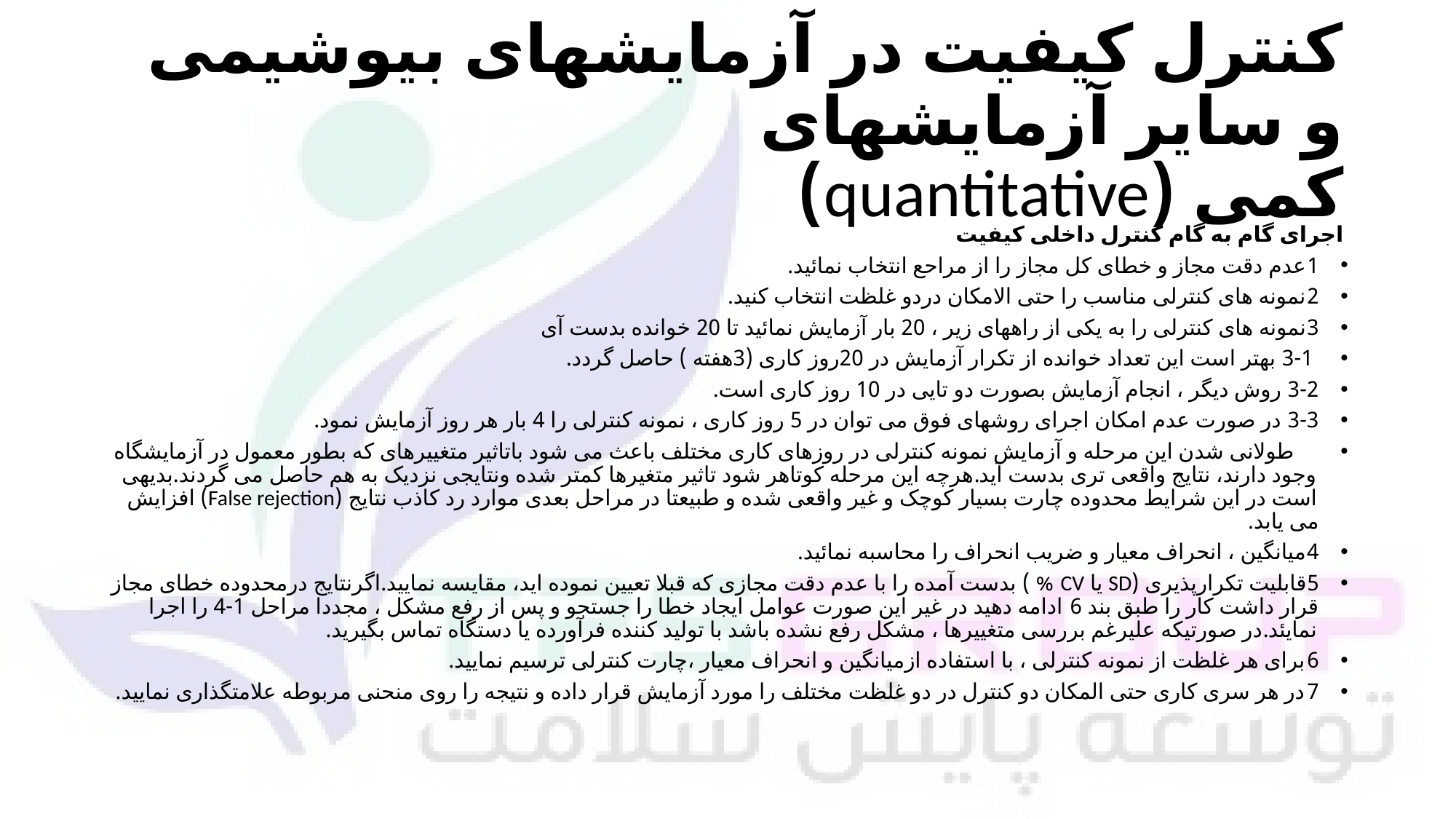

# کنترل کیفیت در آزمایشهای بیوشیمی و سایر آزمایشهای کمی (quantitative)
اجرای گام به گام کنترل داخلی کیفیت
1عدم دقت مجاز و خطای کل مجاز را از مراحع انتخاب نمائید.
2نمونه های کنترلی مناسب را حتی الامکان دردو غلظت انتخاب کنید.
3نمونه های کنترلی را به یکی از راههای زیر ، 20 بار آزمایش نمائید تا 20 خوانده بدست آی
 3-1 بهتر است این تعداد خوانده از تکرار آزمایش در 20روز کاری (3هفته ) حاصل گردد.
3-2 روش دیگر ، انجام آزمایش بصورت دو تایی در 10 روز کاری است.
3-3 در صورت عدم امکان اجرای روشهای فوق می توان در 5 روز کاری ، نمونه کنترلی را 4 بار هر روز آزمایش نمود.
    طولانی شدن این مرحله و آزمایش نمونه کنترلی در روزهای کاری مختلف باعث می شود باتاثیر متغییرهای که بطور معمول در آزمایشگاه وجود دارند، نتایج واقعی تری بدست آید.هرچه این مرحله کوتاهر شود تاثیر متغیرها کمتر شده ونتایجی نزدیک به هم حاصل می گردند.بدیهی است در این شرایط محدوده چارت بسیار کوچک و غیر واقعی شده و طبیعتا در مراحل بعدی موارد رد کاذب نتایج (False rejection) افزایش می یابد.
4میانگین ، انحراف معیار و ضریب انحراف را محاسبه نمائید.
5قابلیت تکرارپذیری (SD یا CV % ) بدست آمده را با عدم دقت مجازی که قبلا تعیین نموده اید، مقایسه نمایید.اگرنتایج درمحدوده خطای مجاز قرار داشت کار را طبق بند 6 ادامه دهید در غیر این صورت عوامل ایجاد خطا را جستجو و پس از رفع مشکل ، مجددا مراحل 1-4 را اجرا نمایئد.در صورتیکه علیرغم بررسی متغییرها ، مشکل رفع نشده باشد با تولید کننده فرآورده یا دستگاه تماس بگیرید.
6برای هر غلظت از نمونه کنترلی ، با استفاده ازمیانگین و انحراف معیار ،چارت کنترلی ترسیم نمایید.
7در هر سری کاری حتی المکان دو کنترل در دو غلظت مختلف را مورد آزمایش قرار داده و نتیجه را روی منحنی مربوطه علامتگذاری نمایید.